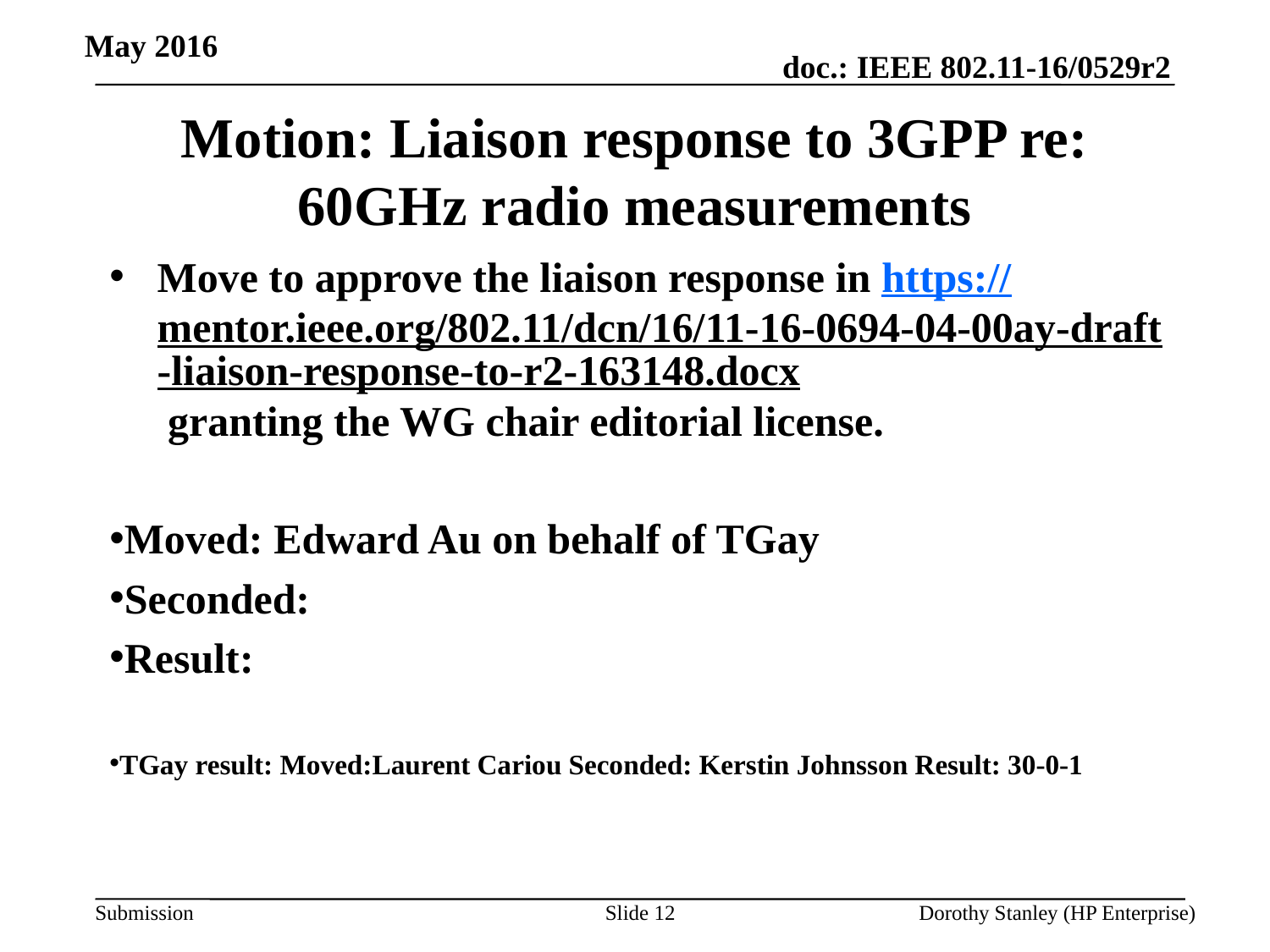

May 2016
# Motion: Liaison response to 3GPP re: 60GHz radio measurements
Move to approve the liaison response in https://mentor.ieee.org/802.11/dcn/16/11-16-0694-04-00ay-draft-liaison-response-to-r2-163148.docx granting the WG chair editorial license.

Moved: Edward Au on behalf of TGay
Seconded:
Result:

TGay result: Moved:Laurent Cariou Seconded: Kerstin Johnsson Result: 30-0-1

Slide 12
Dorothy Stanley (HP Enterprise)